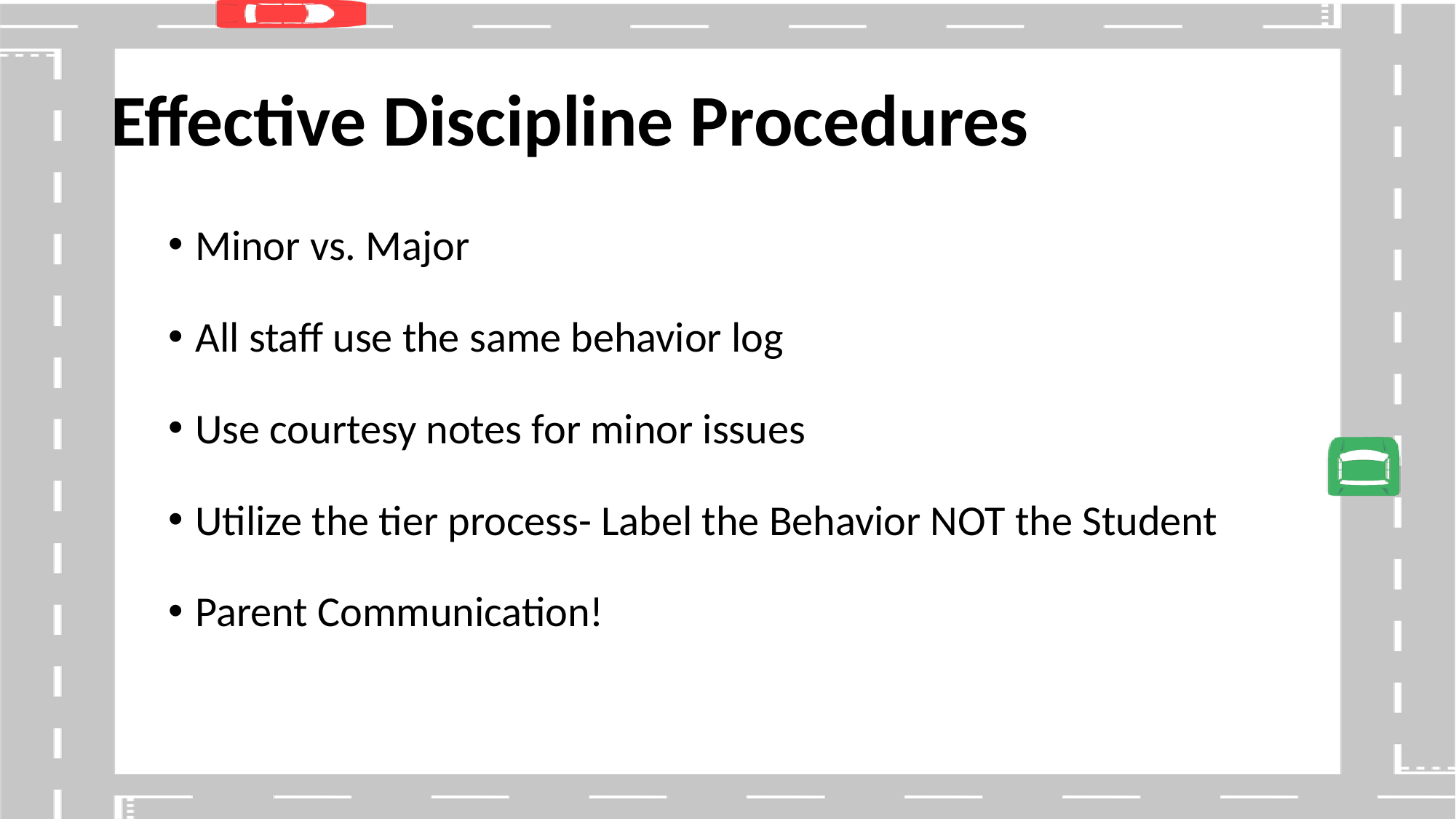

# Effective Discipline Procedures
Minor vs. Major

All staff use the same behavior log

Use courtesy notes for minor issues

Utilize the tier process- Label the Behavior NOT the Student

Parent Communication!